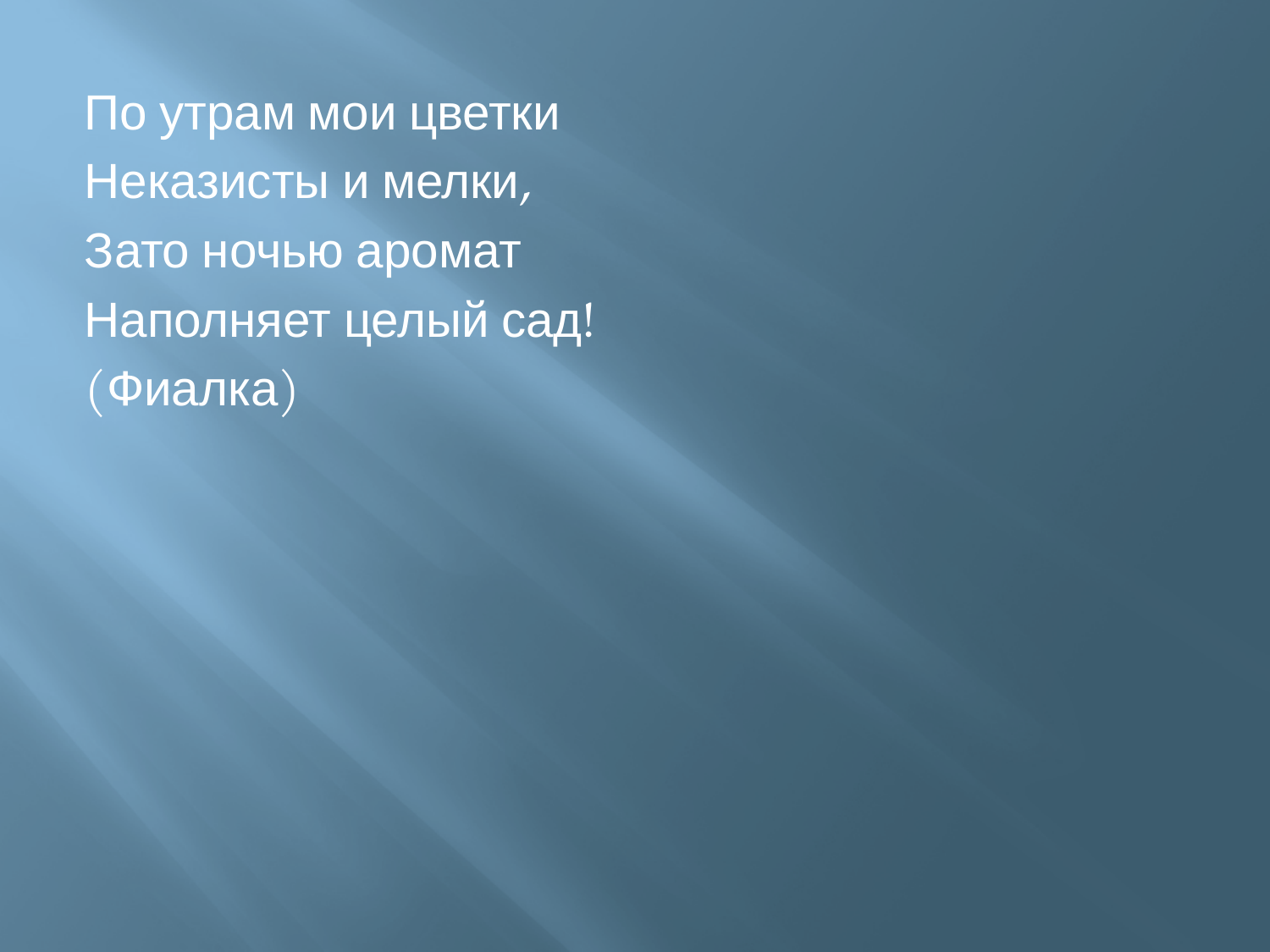

По утрам мои цветки
Неказисты и мелки,
Зато ночью аромат
Наполняет целый сад!
(Фиалка)